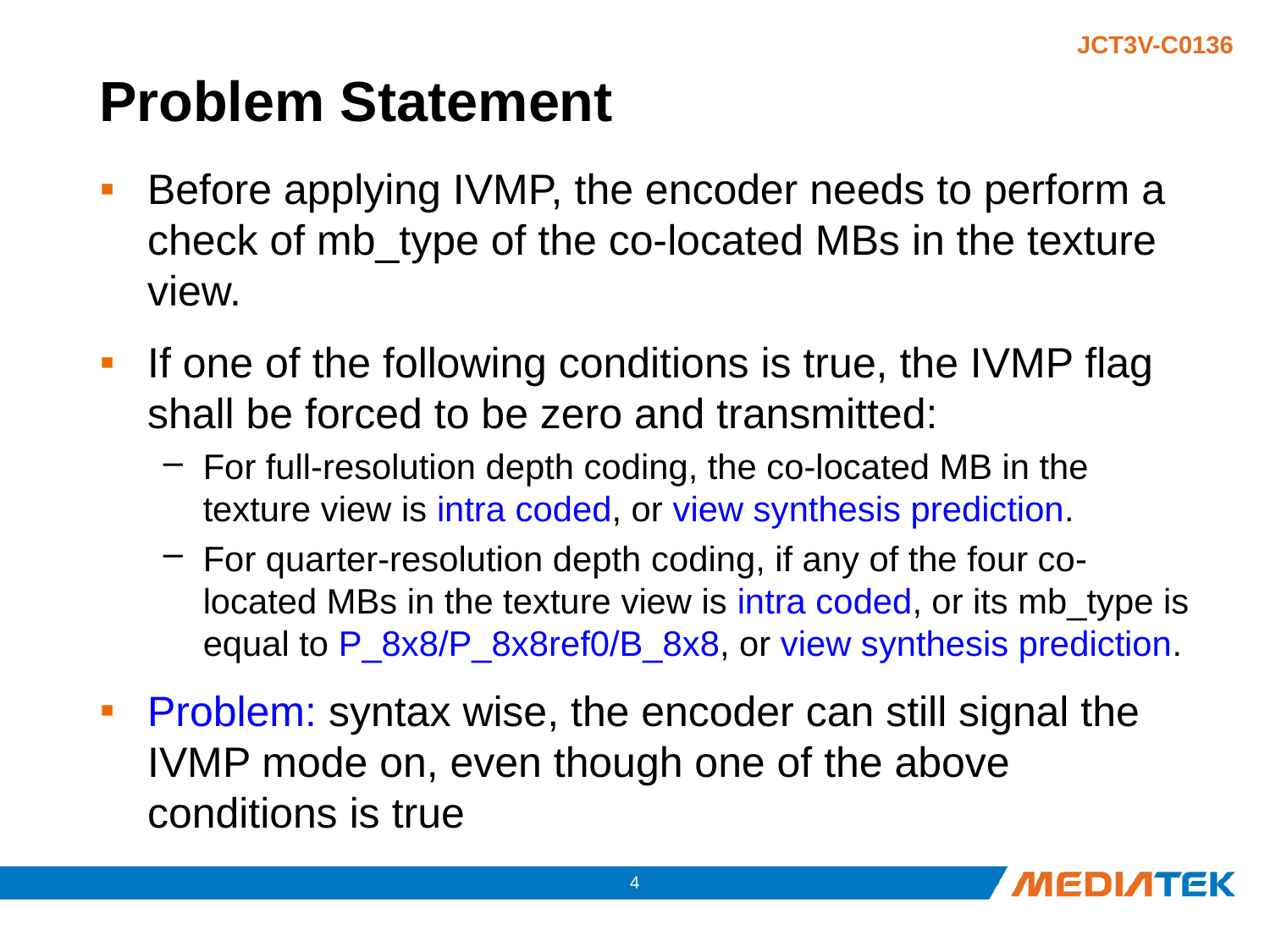

# Problem Statement
Before applying IVMP, the encoder needs to perform a check of mb_type of the co-located MBs in the texture view.
If one of the following conditions is true, the IVMP flag shall be forced to be zero and transmitted:
For full-resolution depth coding, the co-located MB in the texture view is intra coded, or view synthesis prediction.
For quarter-resolution depth coding, if any of the four co-located MBs in the texture view is intra coded, or its mb_type is equal to P_8x8/P_8x8ref0/B_8x8, or view synthesis prediction.
Problem: syntax wise, the encoder can still signal the IVMP mode on, even though one of the above conditions is true

4